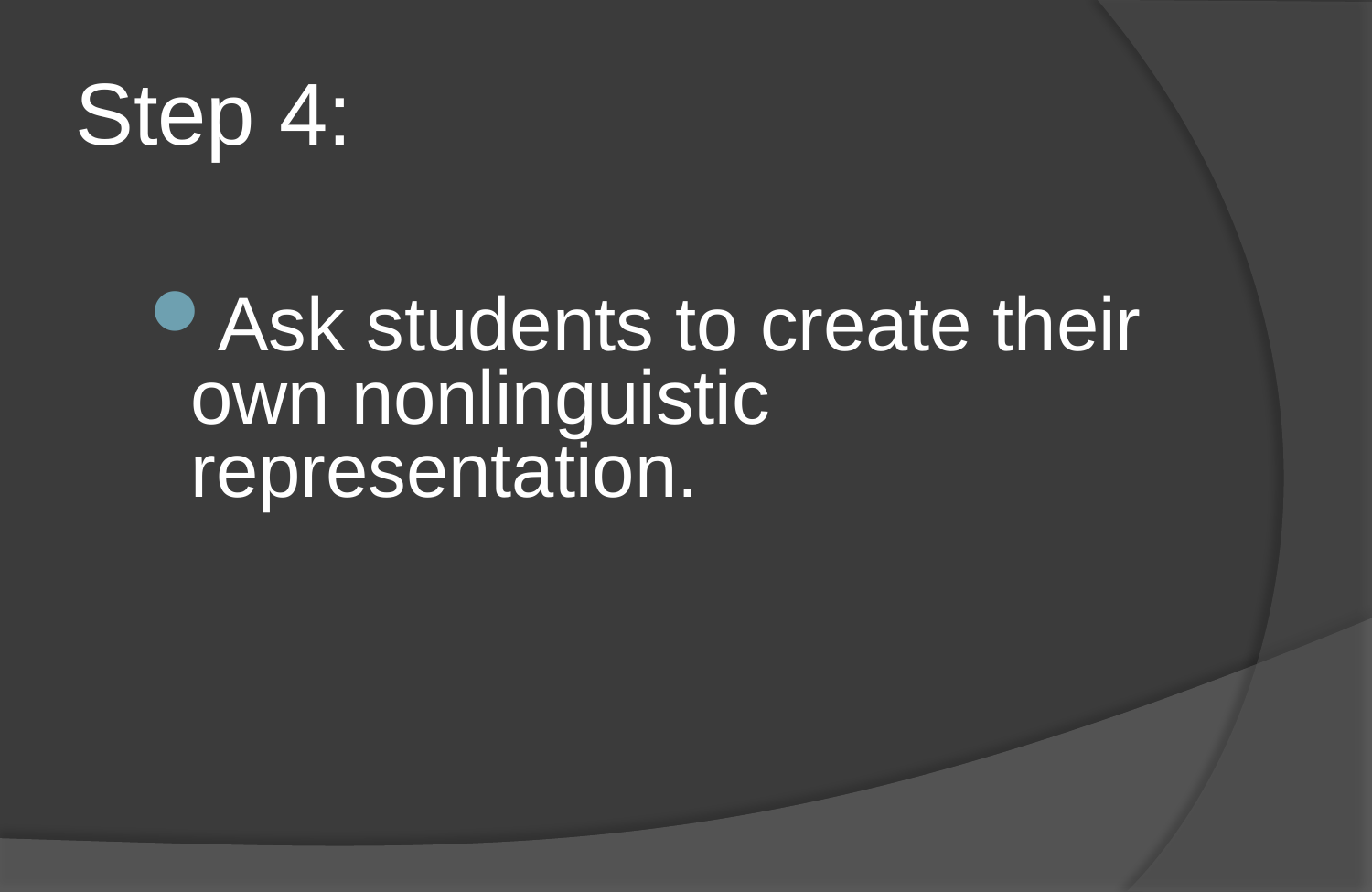

# Step 4:
Ask students to create their own nonlinguistic representation.